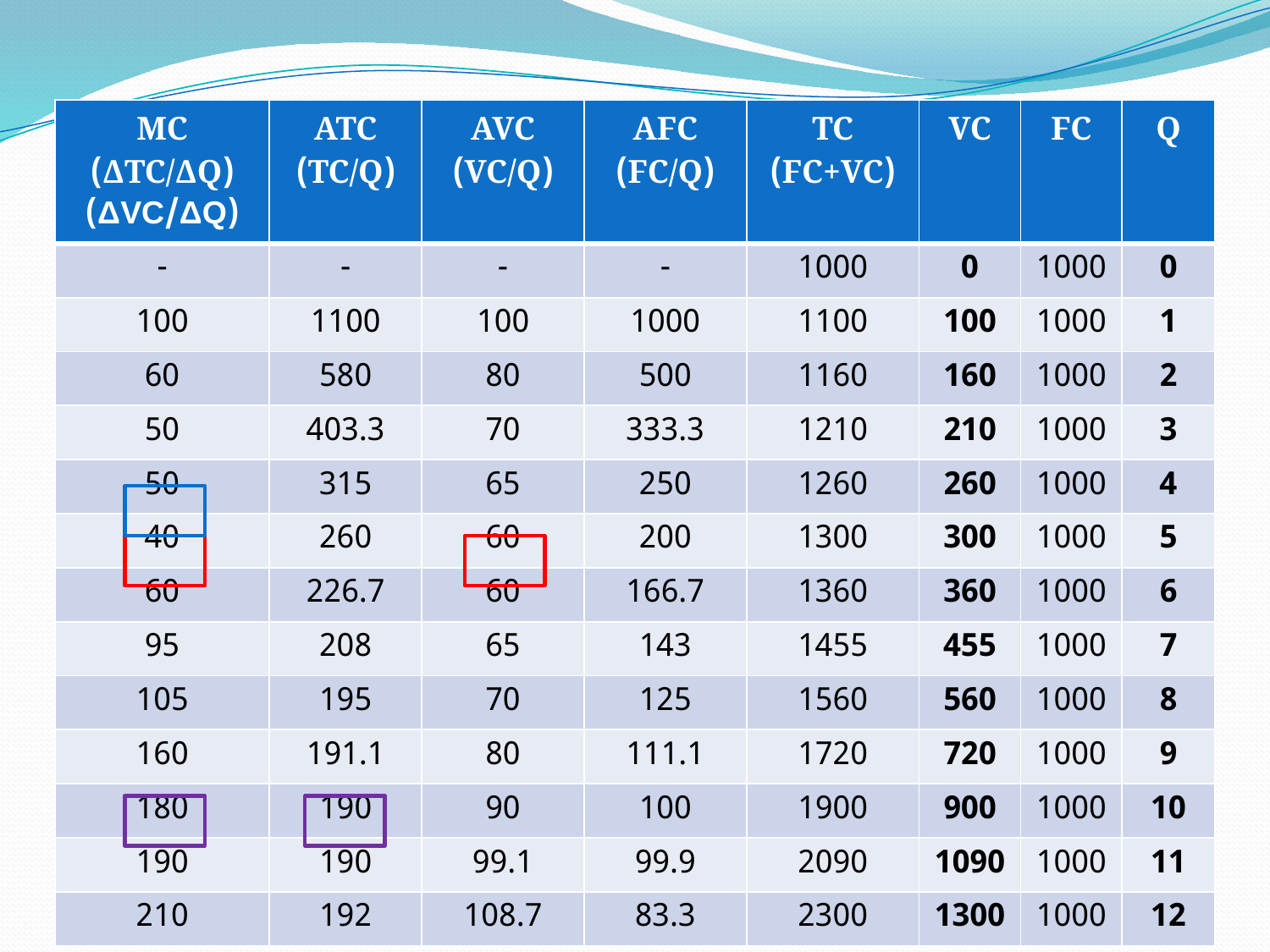

| MC (ΔTC/ΔQ) (ΔVC/ΔQ) | ATC (TC/Q) | AVC (VC/Q) | AFC (FC/Q) | TC (FC+VC) | VC | FC | Q |
| --- | --- | --- | --- | --- | --- | --- | --- |
| - | - | - | - | 1000 | 0 | 1000 | 0 |
| 100 | 1100 | 100 | 1000 | 1100 | 100 | 1000 | 1 |
| 60 | 580 | 80 | 500 | 1160 | 160 | 1000 | 2 |
| 50 | 403.3 | 70 | 333.3 | 1210 | 210 | 1000 | 3 |
| 50 | 315 | 65 | 250 | 1260 | 260 | 1000 | 4 |
| 40 | 260 | 60 | 200 | 1300 | 300 | 1000 | 5 |
| 60 | 226.7 | 60 | 166.7 | 1360 | 360 | 1000 | 6 |
| 95 | 208 | 65 | 143 | 1455 | 455 | 1000 | 7 |
| 105 | 195 | 70 | 125 | 1560 | 560 | 1000 | 8 |
| 160 | 191.1 | 80 | 111.1 | 1720 | 720 | 1000 | 9 |
| 180 | 190 | 90 | 100 | 1900 | 900 | 1000 | 10 |
| 190 | 190 | 99.1 | 99.9 | 2090 | 1090 | 1000 | 11 |
| 210 | 192 | 108.7 | 83.3 | 2300 | 1300 | 1000 | 12 |

39